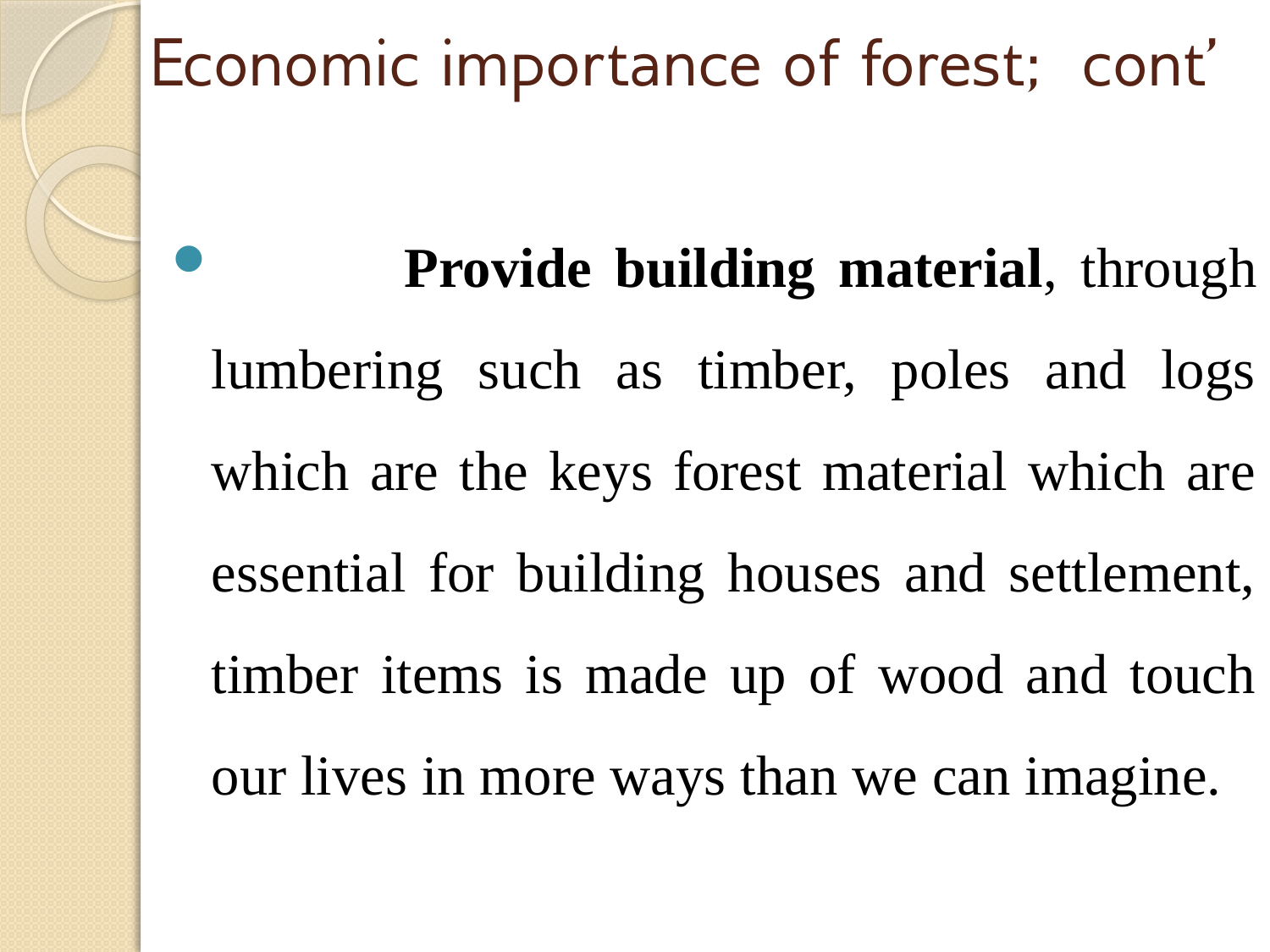

# Economic importance of forest;  cont’
        Provide building material, through lumbering such as timber, poles and logs which are the keys forest material which are essential for building houses and settlement, timber items is made up of wood and touch our lives in more ways than we can imagine.